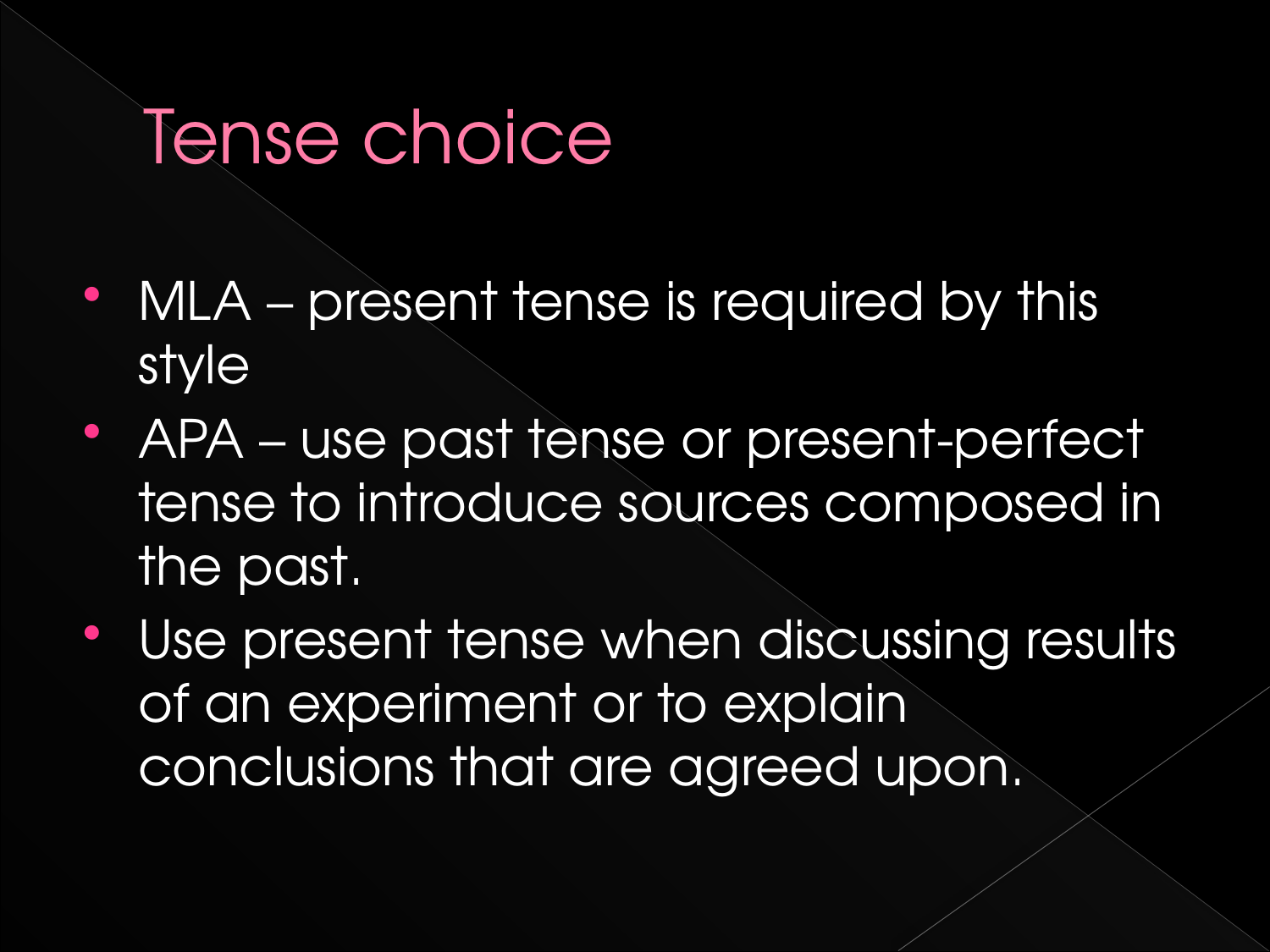

# Tense choice
MLA – present tense is required by this style
APA – use past tense or present-perfect tense to introduce sources composed in the past.
Use present tense when discussing results of an experiment or to explain conclusions that are agreed upon.